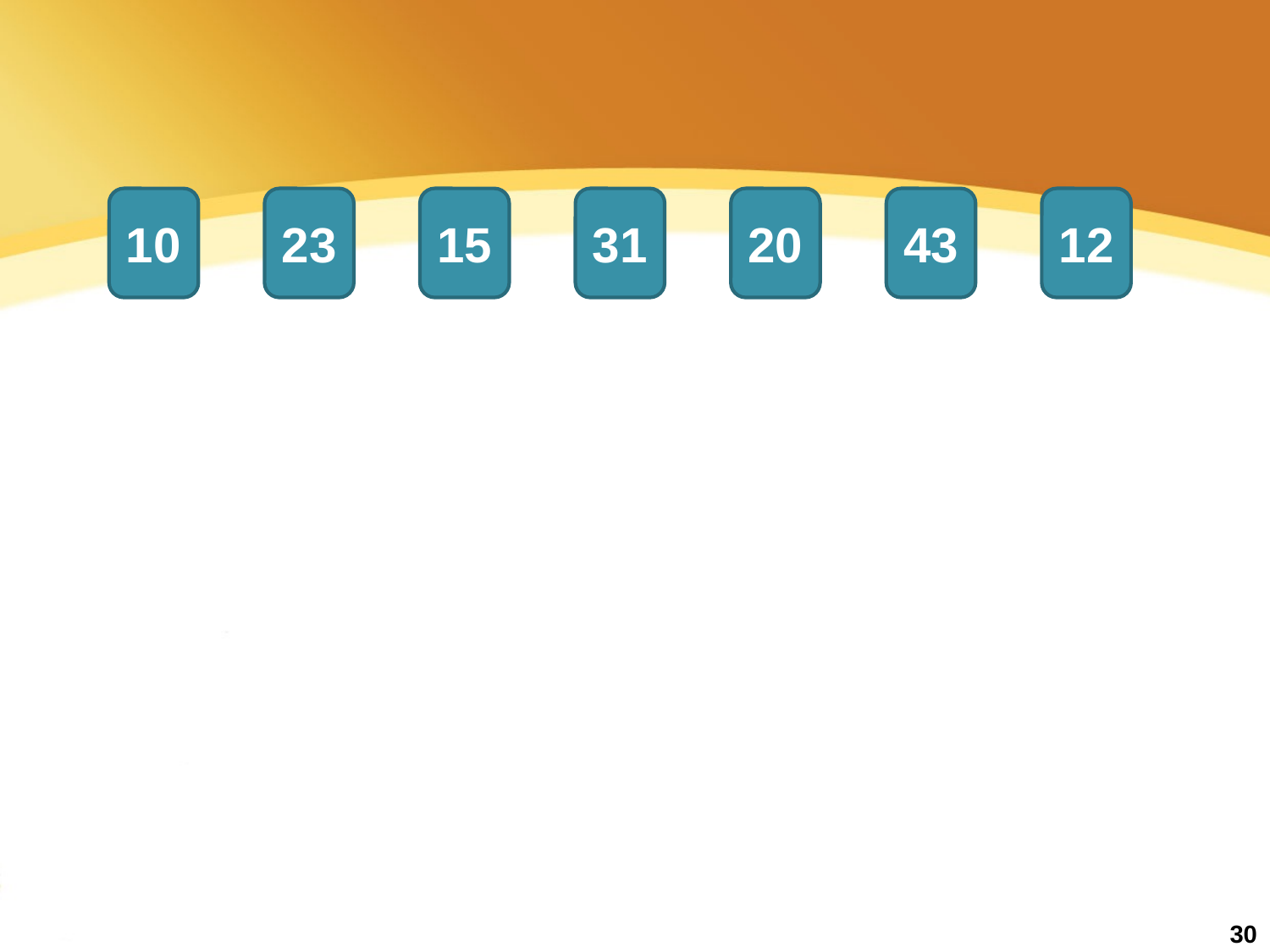

#

10
23
15
31
20
43
12
30